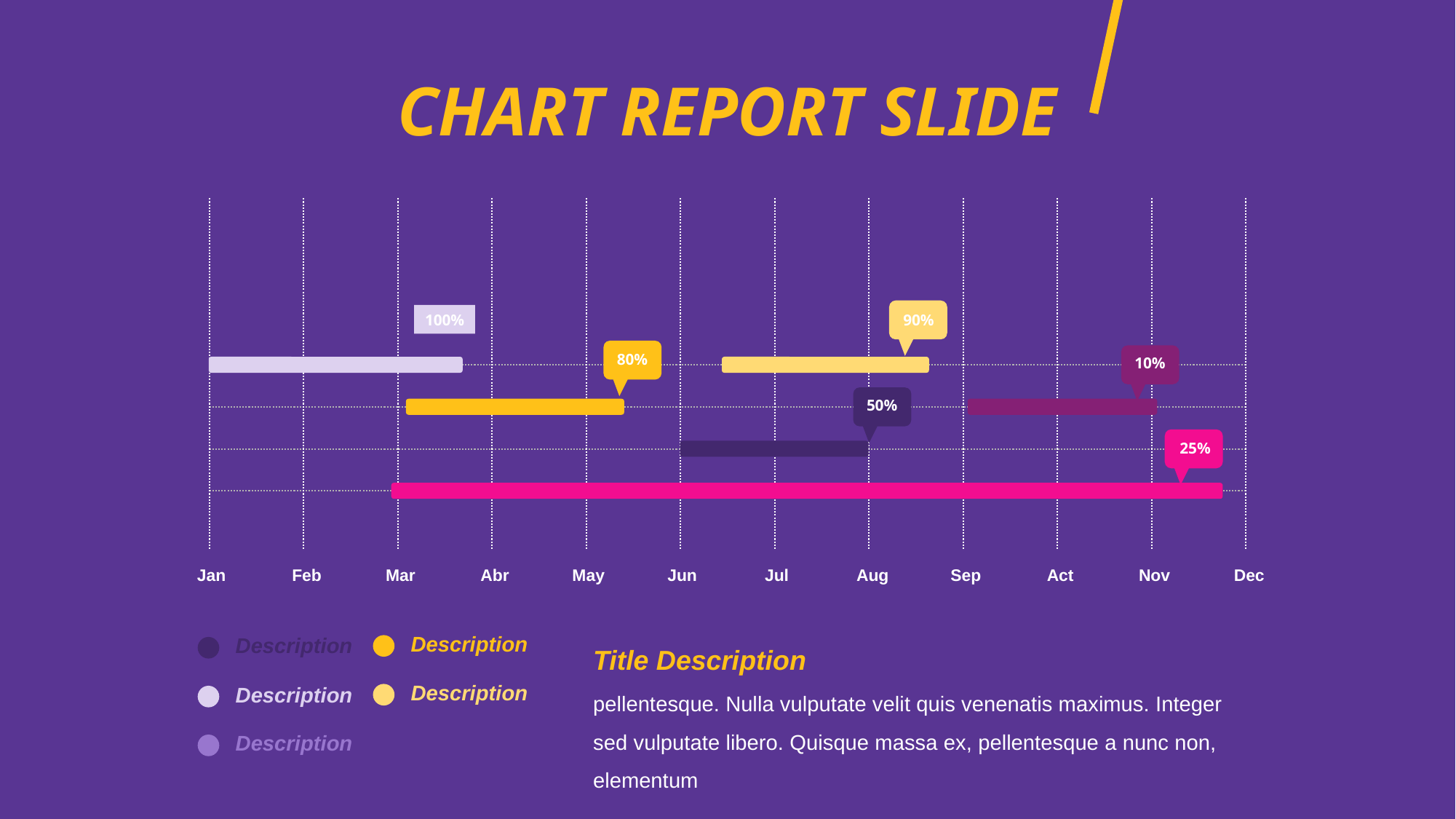

# CHART REPORT SLIDE

100%
90%

80%

10%

50%

25%

Jan
Feb
Mar
Abr
May
Jun
Jul
Aug
Sep
Act
Nov
Dec
Description
Description

Title Description
pellentesque. Nulla vulputate velit quis venenatis maximus. Integer sed vulputate libero. Quisque massa ex, pellentesque a nunc non, elementum
Description
Description

Description